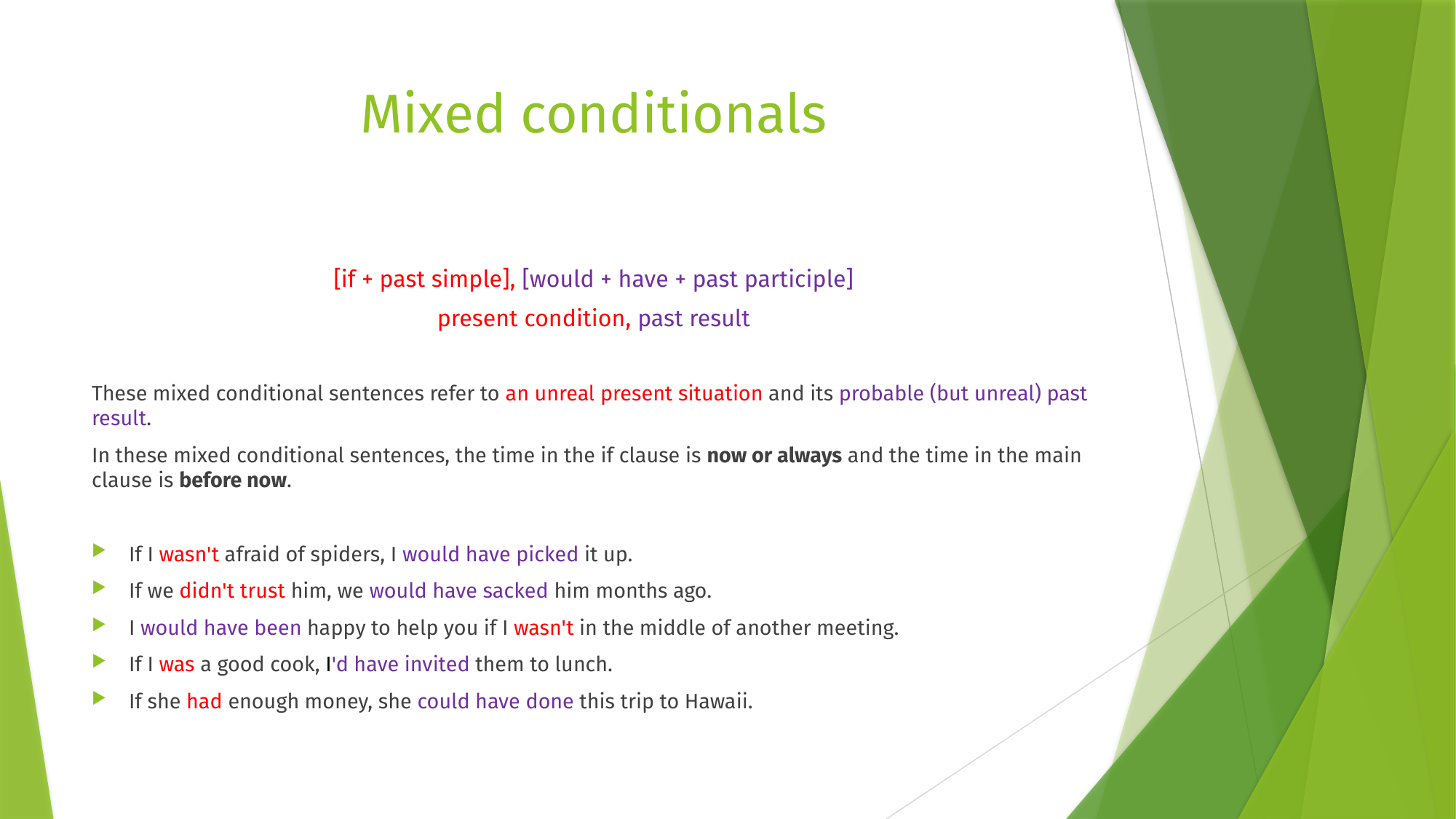

# Mixed conditionals
[if + past simple], [would + have + past participle]
present condition, past result

These mixed conditional sentences refer to an unreal present situation and its probable (but unreal) past result.
In these mixed conditional sentences, the time in the if clause is now or always and the time in the main clause is before now.

If I wasn't afraid of spiders, I would have picked it up.
If we didn't trust him, we would have sacked him months ago.
I would have been happy to help you if I wasn't in the middle of another meeting.
If I was a good cook, I'd have invited them to lunch.
If she had enough money, she could have done this trip to Hawaii.